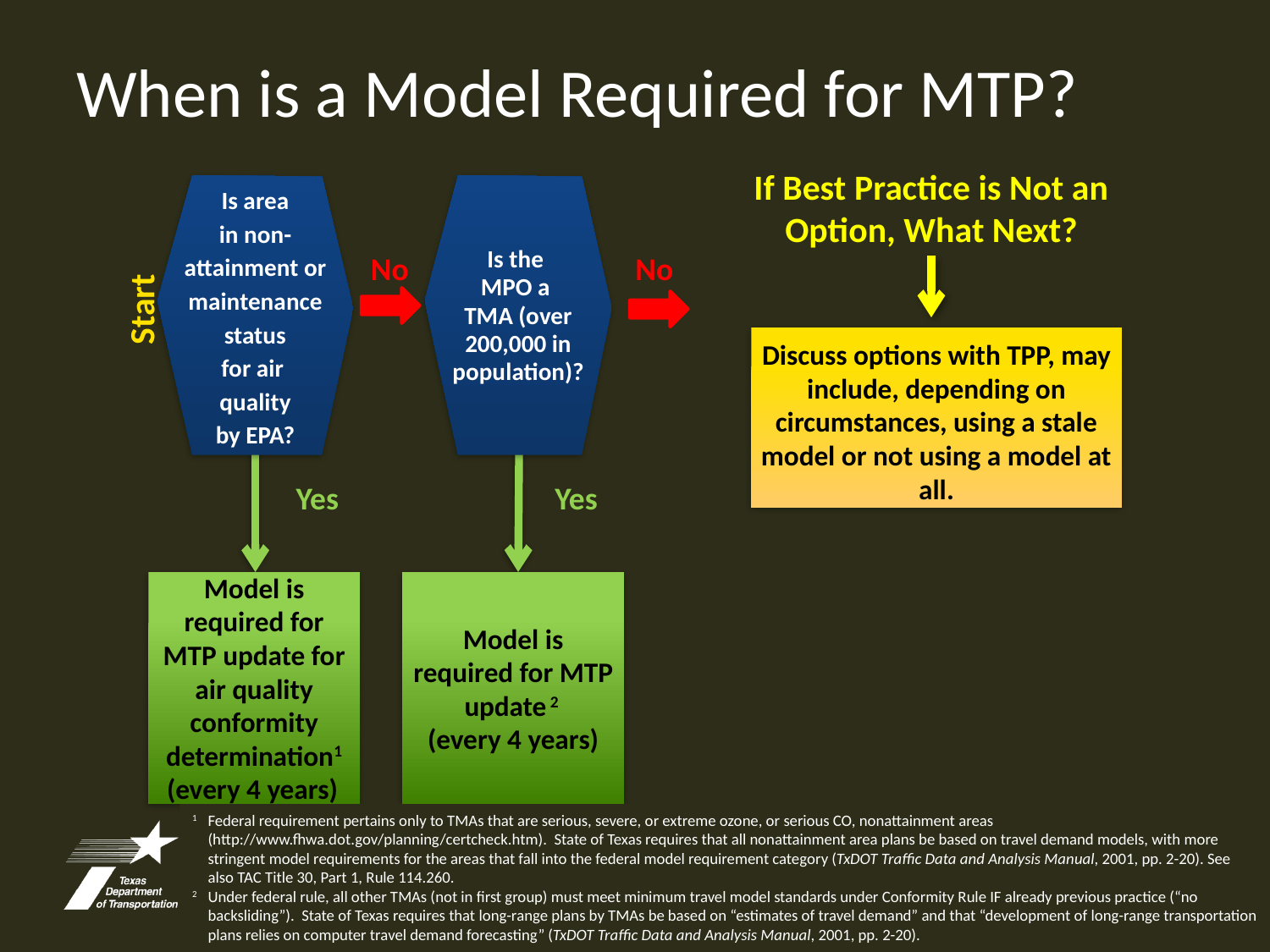

# When is a Model Required for MTP?
If Best Practice is Not an Option, What Next?
Is area
in non-attainment or maintenance status
for air
quality
by EPA?
Is the
MPO a
TMA (over 200,000 in population)?
No
No
Start

Discuss options with TPP, may include, depending on circumstances, using a stale model or not using a model at all.
Yes
Yes
Model is required for MTP update for air quality conformity determination1 (every 4 years)
Model is required for MTP update 2
(every 4 years)
1	Federal requirement pertains only to TMAs that are serious, severe, or extreme ozone, or serious CO, nonattainment areas (http://www.fhwa.dot.gov/planning/certcheck.htm).  State of Texas requires that all nonattainment area plans be based on travel demand models, with more stringent model requirements for the areas that fall into the federal model requirement category (TxDOT Traffic Data and Analysis Manual, 2001, pp. 2-20). See also TAC Title 30, Part 1, Rule 114.260.
2 	Under federal rule, all other TMAs (not in first group) must meet minimum travel model standards under Conformity Rule IF already previous practice (“no backsliding”).  State of Texas requires that long-range plans by TMAs be based on “estimates of travel demand” and that “development of long-range transportation plans relies on computer travel demand forecasting” (TxDOT Traffic Data and Analysis Manual, 2001, pp. 2-20).